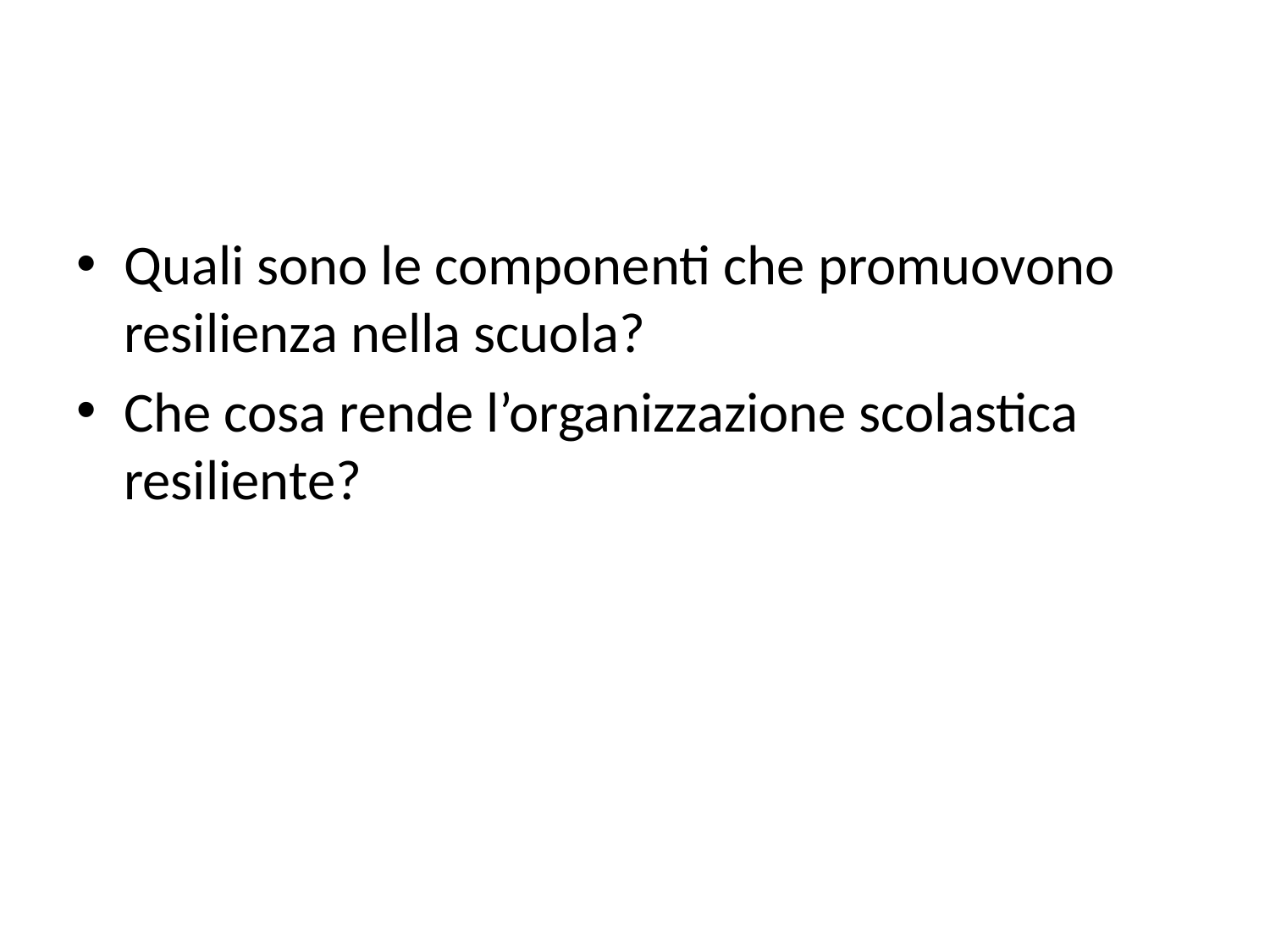

#
Quali sono le componenti che promuovono resilienza nella scuola?
Che cosa rende l’organizzazione scolastica resiliente?